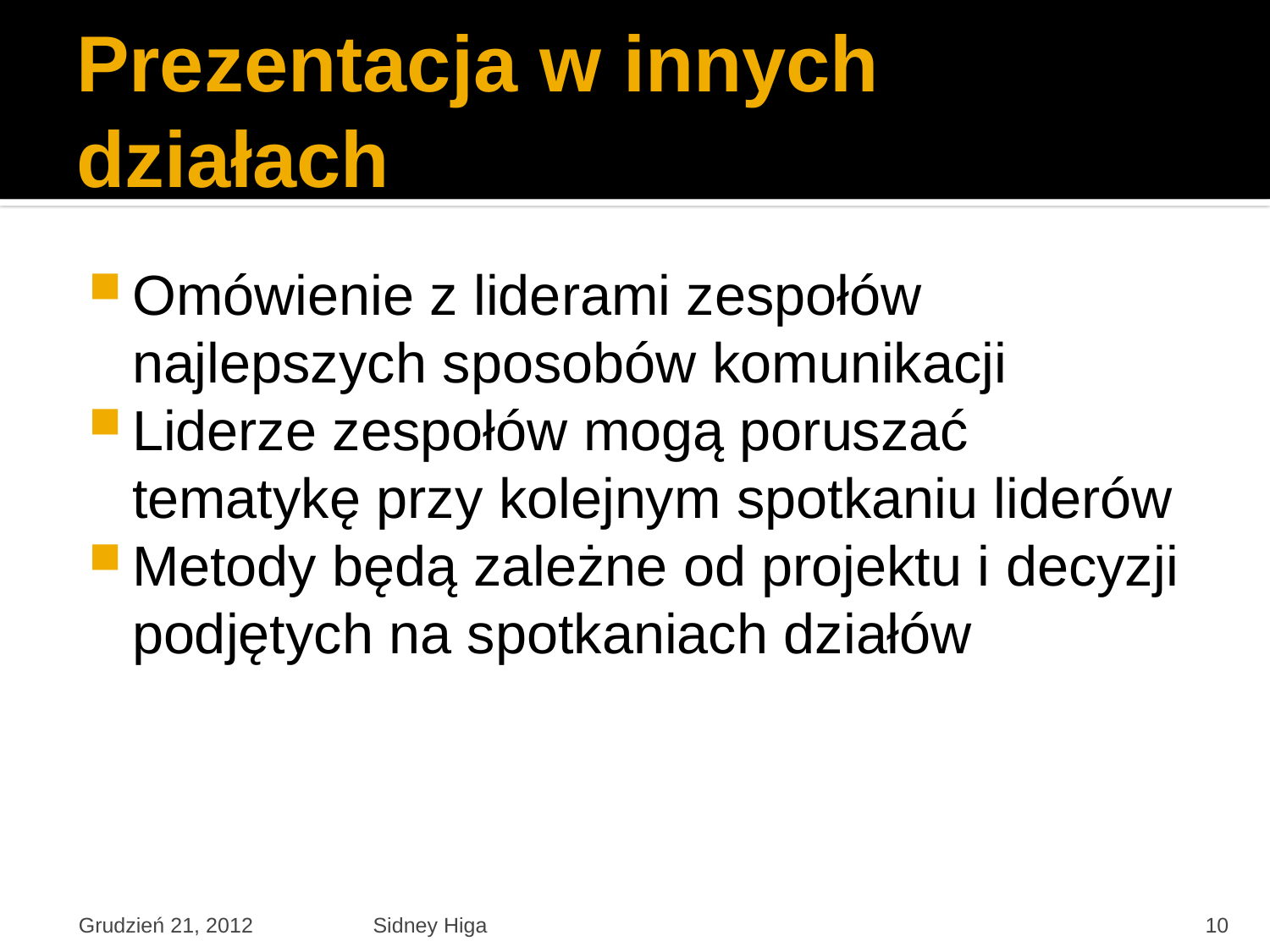

# Prezentacja w innych działach
Omówienie z liderami zespołów najlepszych sposobów komunikacji
Liderze zespołów mogą poruszać tematykę przy kolejnym spotkaniu liderów
Metody będą zależne od projektu i decyzji podjętych na spotkaniach działów
Grudzień 21, 2012
Sidney Higa
10